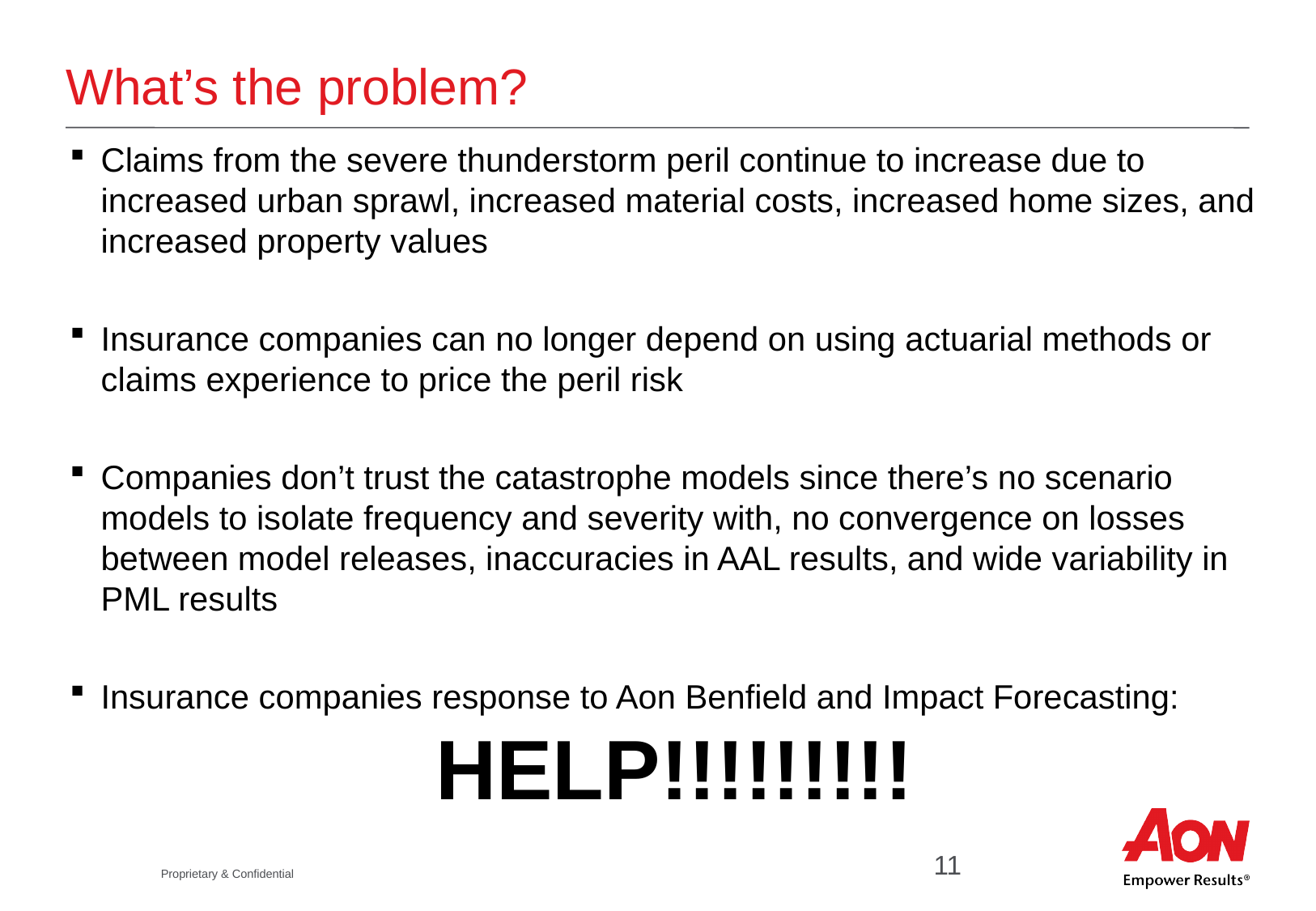

# What’s the problem?
Claims from the severe thunderstorm peril continue to increase due to increased urban sprawl, increased material costs, increased home sizes, and increased property values

Insurance companies can no longer depend on using actuarial methods or claims experience to price the peril risk

Companies don’t trust the catastrophe models since there’s no scenario models to isolate frequency and severity with, no convergence on losses between model releases, inaccuracies in AAL results, and wide variability in PML results

Insurance companies response to Aon Benfield and Impact Forecasting:
HELP!!!!!!!!!